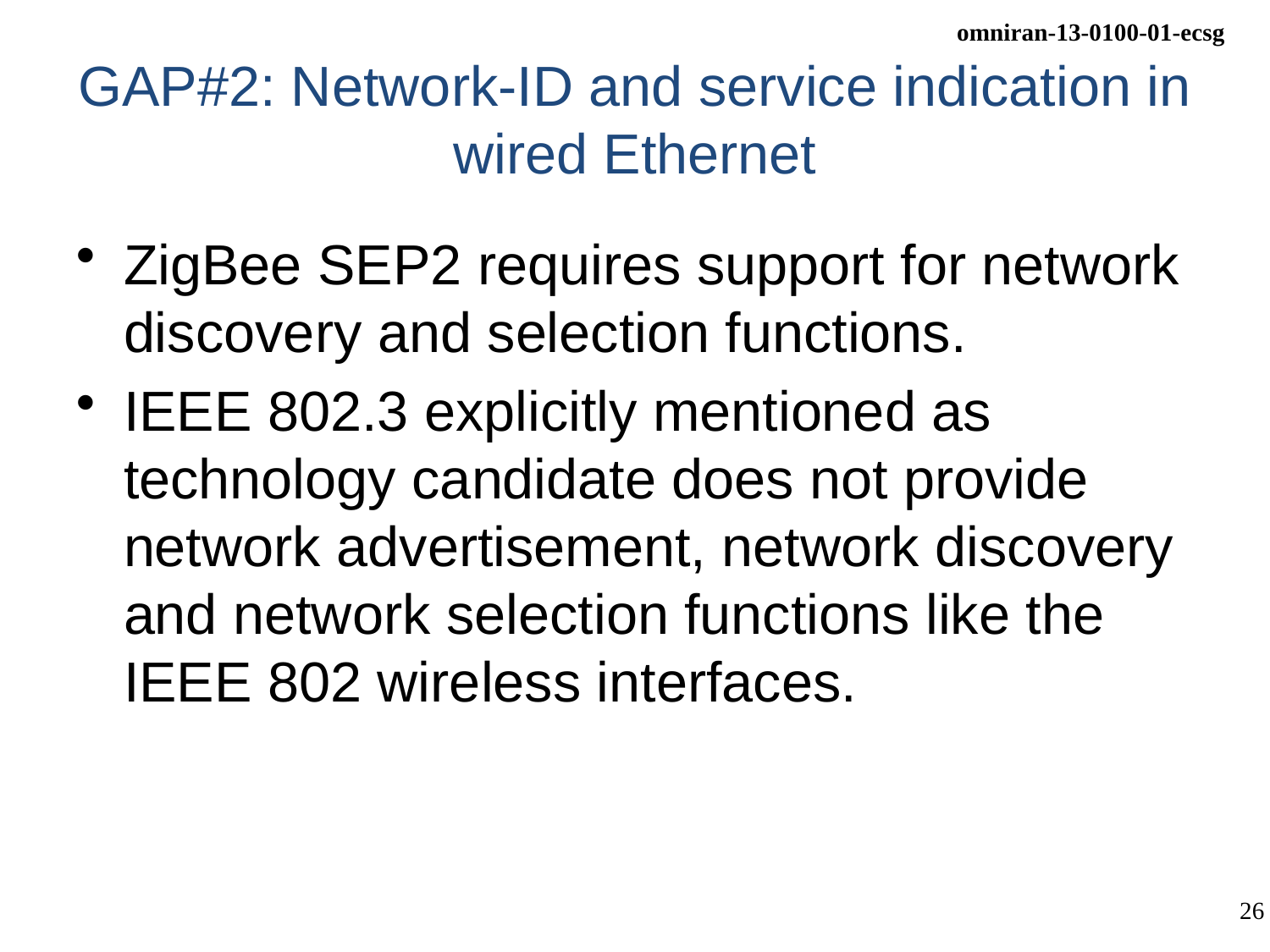

# GAP#2: Network-ID and service indication in wired Ethernet
ZigBee SEP2 requires support for network discovery and selection functions.
IEEE 802.3 explicitly mentioned as technology candidate does not provide network advertisement, network discovery and network selection functions like the IEEE 802 wireless interfaces.